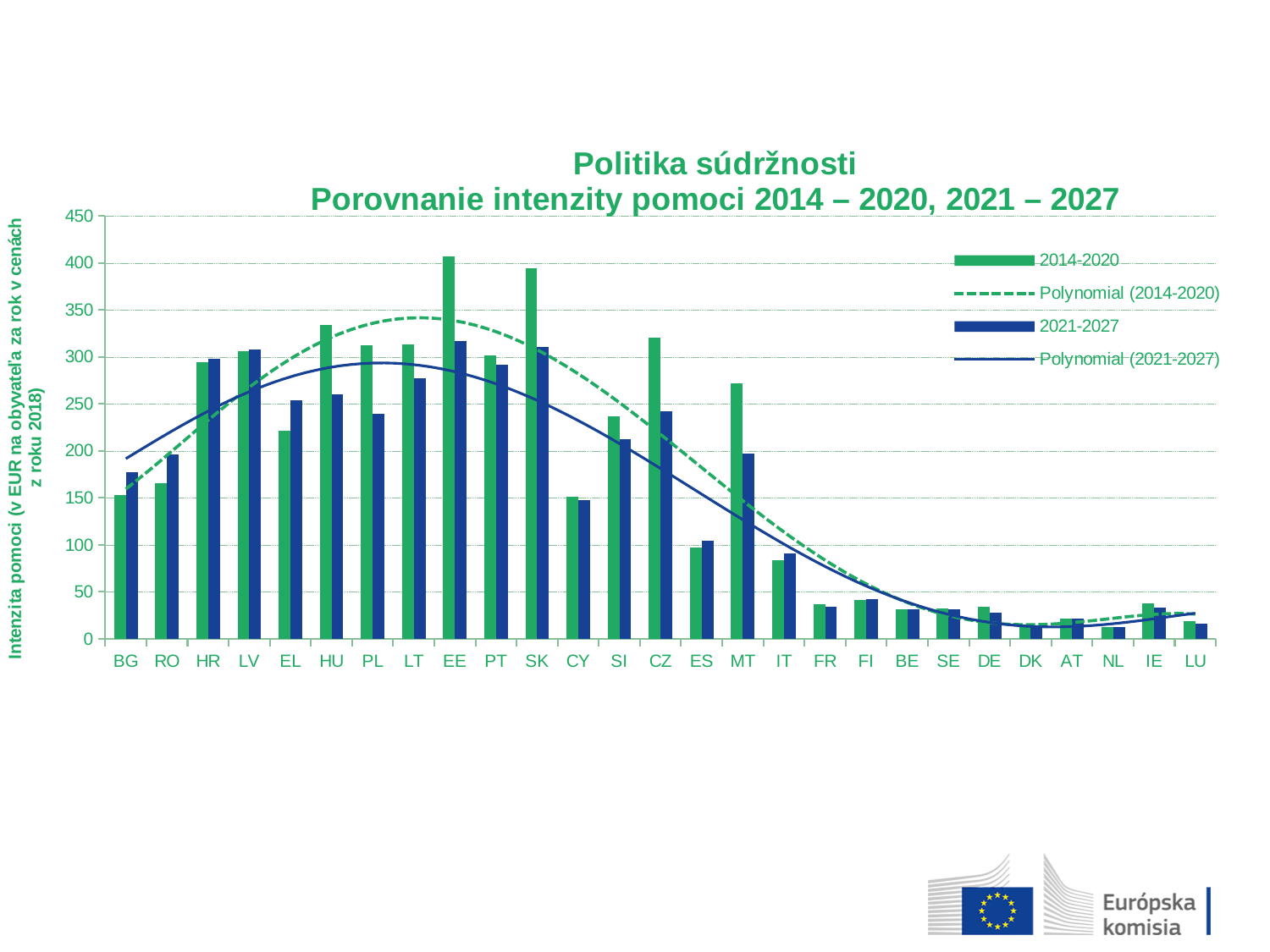

### Chart: Politika súdržnosti
Porovnanie intenzity pomoci 2014 – 2020, 2021 – 2027

| Category | 2014-2020 | 2021-2027 |
|---|---|---|
| BG | 153.34686239517518 | 177.75094910954985 |
| RO | 165.74617712113303 | 196.14321025029074 |
| HR | 294.64570247687794 | 297.9336354159829 |
| LV | 305.814605022856 | 307.9948328695542 |
| EL | 221.8269474625169 | 253.72832212683068 |
| HU | 333.93761883343126 | 260.3623119666546 |
| PL | 312.389799256024 | 239.22751476269875 |
| LT | 313.4062944197001 | 277.77690731438724 |
| EE | 407.16908351428776 | 316.6655574368991 |
| PT | 301.8741654964802 | 291.90212845964953 |
| SK | 394.0587225151675 | 310.2559449161813 |
| CY | 151.5666848584626 | 147.35754445899516 |
| SI | 237.13399807614692 | 212.77895983110167 |
| CZ | 320.87344311673354 | 241.79525777326052 |
| ES | 96.91982991176663 | 104.60892258636208 |
| MT | 271.6657390151397 | 197.26784049007588 |
| IT | 84.0084169328374 | 90.7368291761654 |
| FR | 36.49349988815458 | 34.378834205705424 |
| FI | 40.93537893771463 | 41.835350173380654 |
| BE | 31.630858700333498 | 31.065669822824223 |
| SE | 32.3352646734285 | 31.19259209181643 |
| DE | 34.282891404637795 | 27.441591712346032 |
| DK | 14.88962248571661 | 14.41180798323692 |
| AT | 21.87726284743953 | 21.164700703354637 |
| NL | 12.491115695085965 | 12.157570444755251 |
| IE | 37.71243501007396 | 33.44767913125274 |
| LU | 18.935845349645575 | 16.242904318739754 |